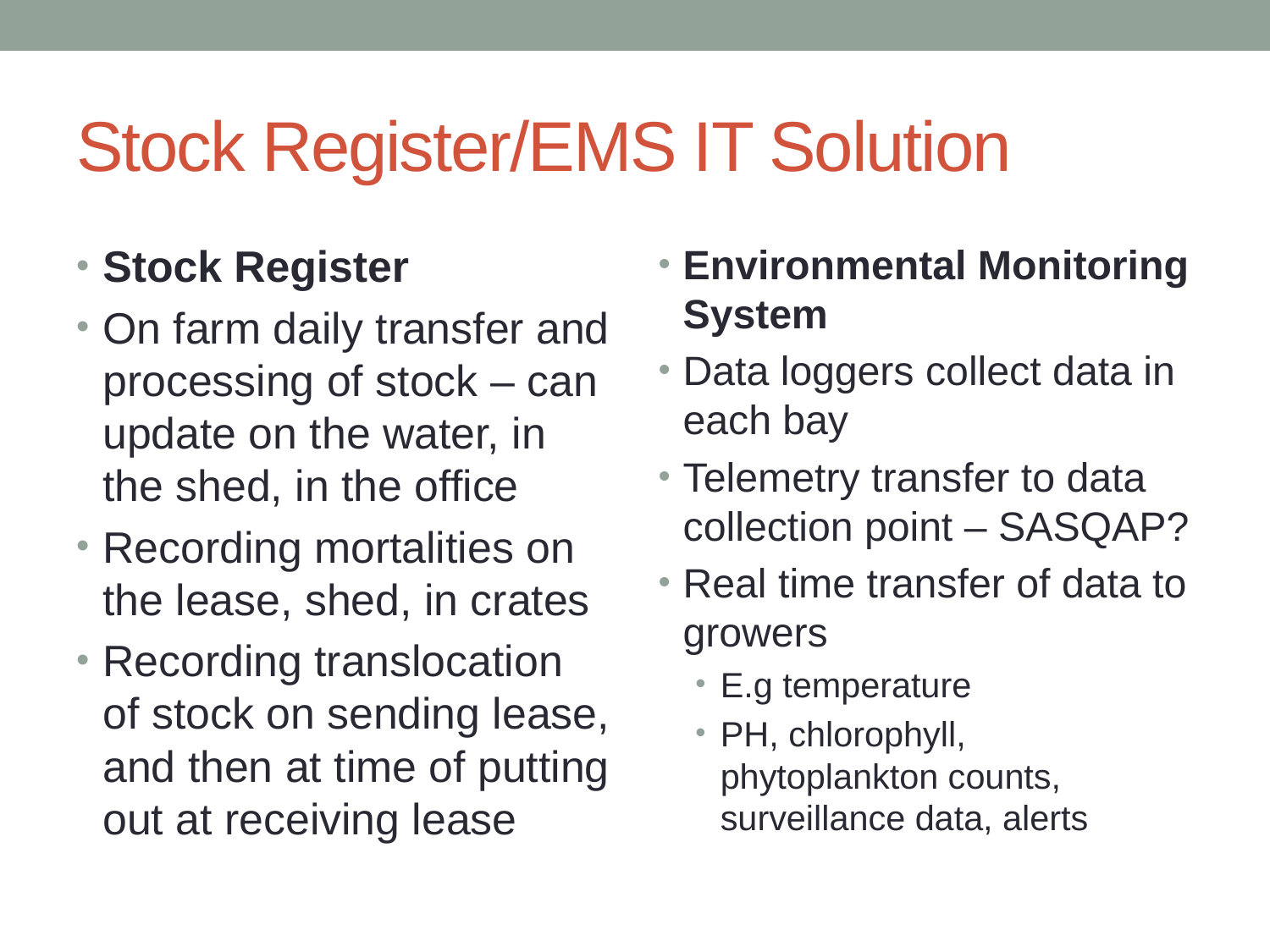

# Stock Register/EMS IT Solution
Stock Register
On farm daily transfer and processing of stock – can update on the water, in the shed, in the office
Recording mortalities on the lease, shed, in crates
Recording translocation of stock on sending lease, and then at time of putting out at receiving lease

Environmental Monitoring System
Data loggers collect data in each bay
Telemetry transfer to data collection point – SASQAP?
Real time transfer of data to growers
E.g temperature
PH, chlorophyll, phytoplankton counts, surveillance data, alerts